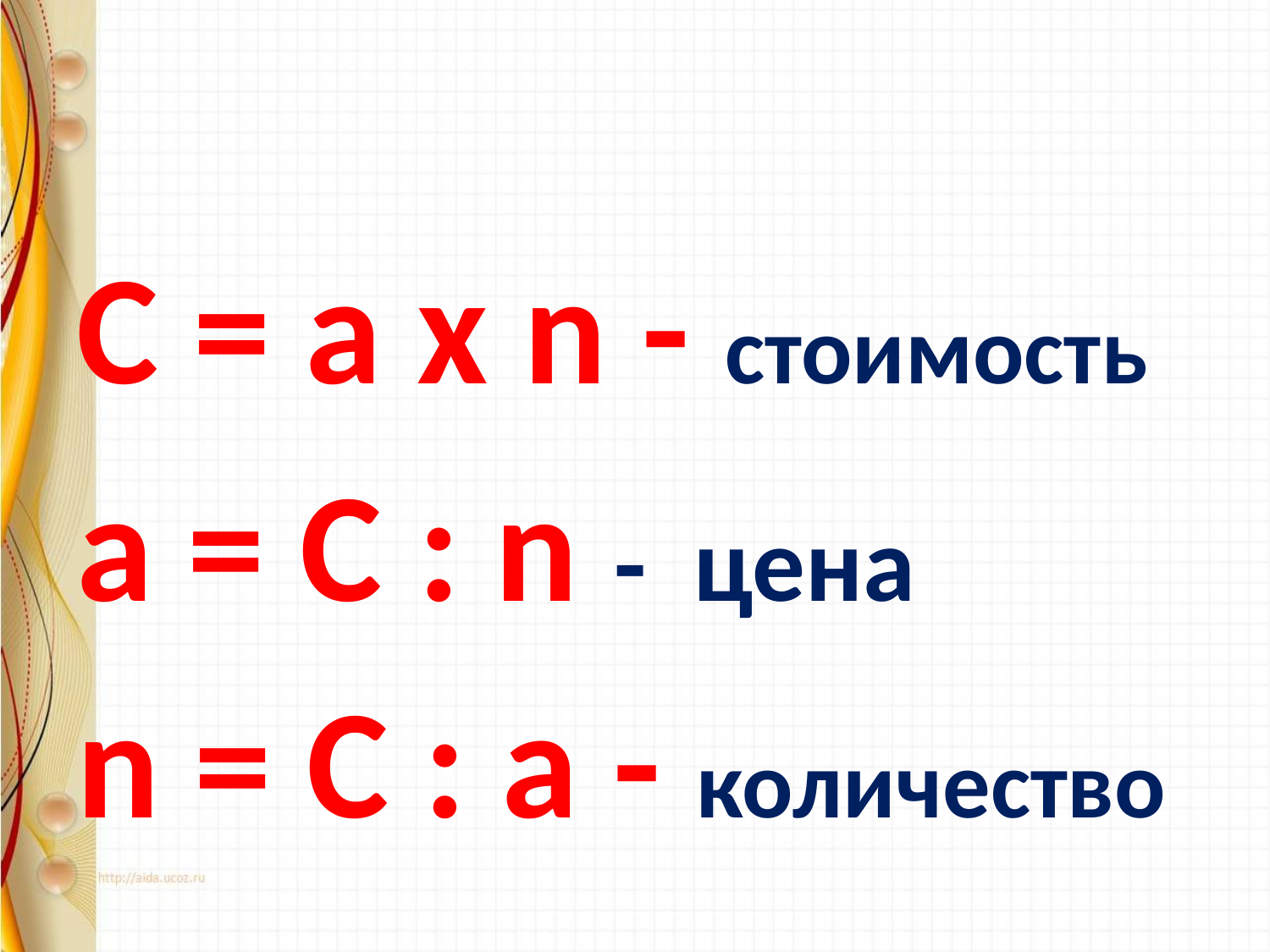

#
C = а х n - стоимость
a = C : n -  цена
n = C : a - количество